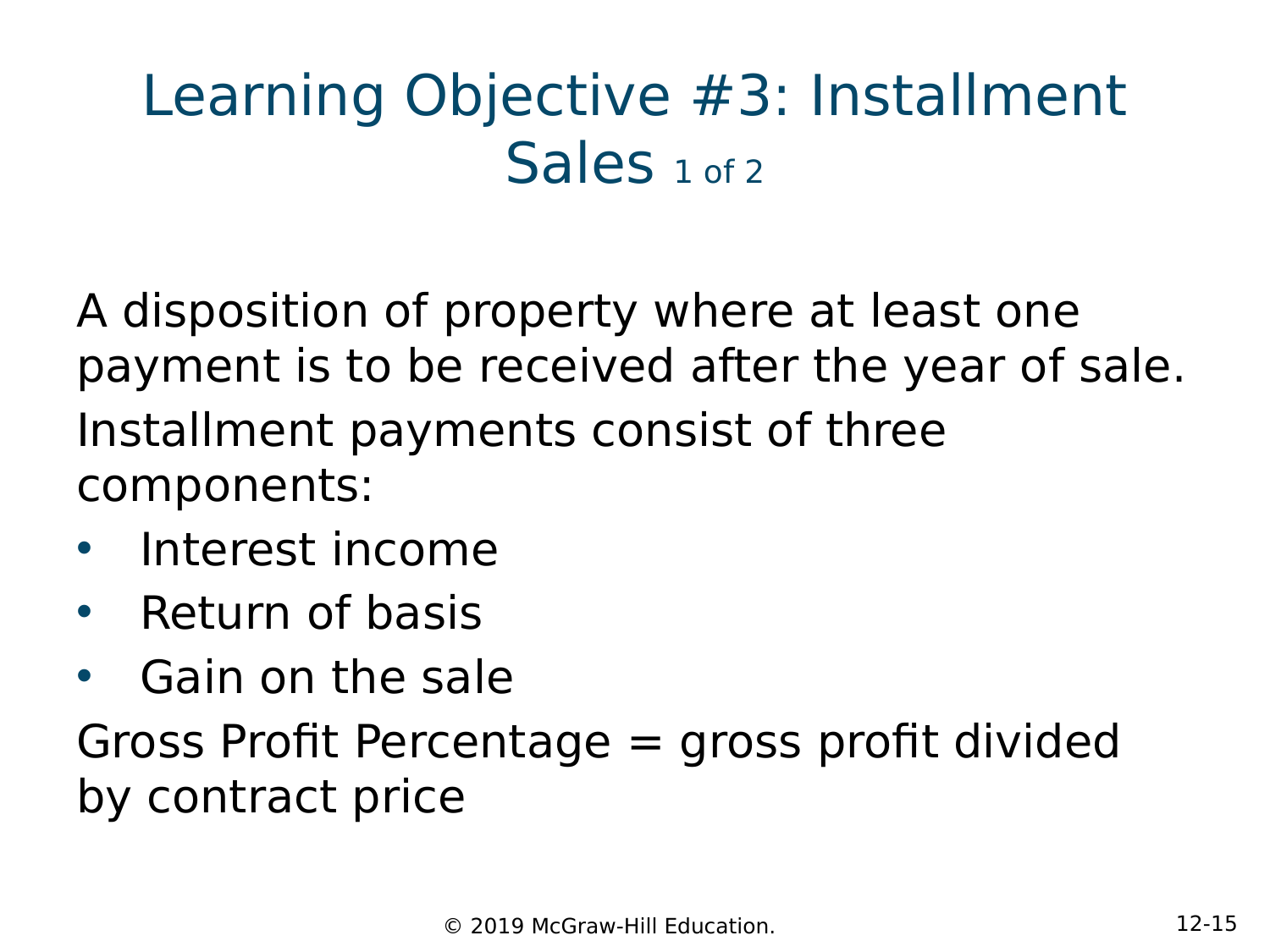

# Learning Objective #3: Installment Sales 1 of 2
A disposition of property where at least one payment is to be received after the year of sale.
Installment payments consist of three components:
Interest income
Return of basis
Gain on the sale
Gross Profit Percentage = gross profit divided by contract price